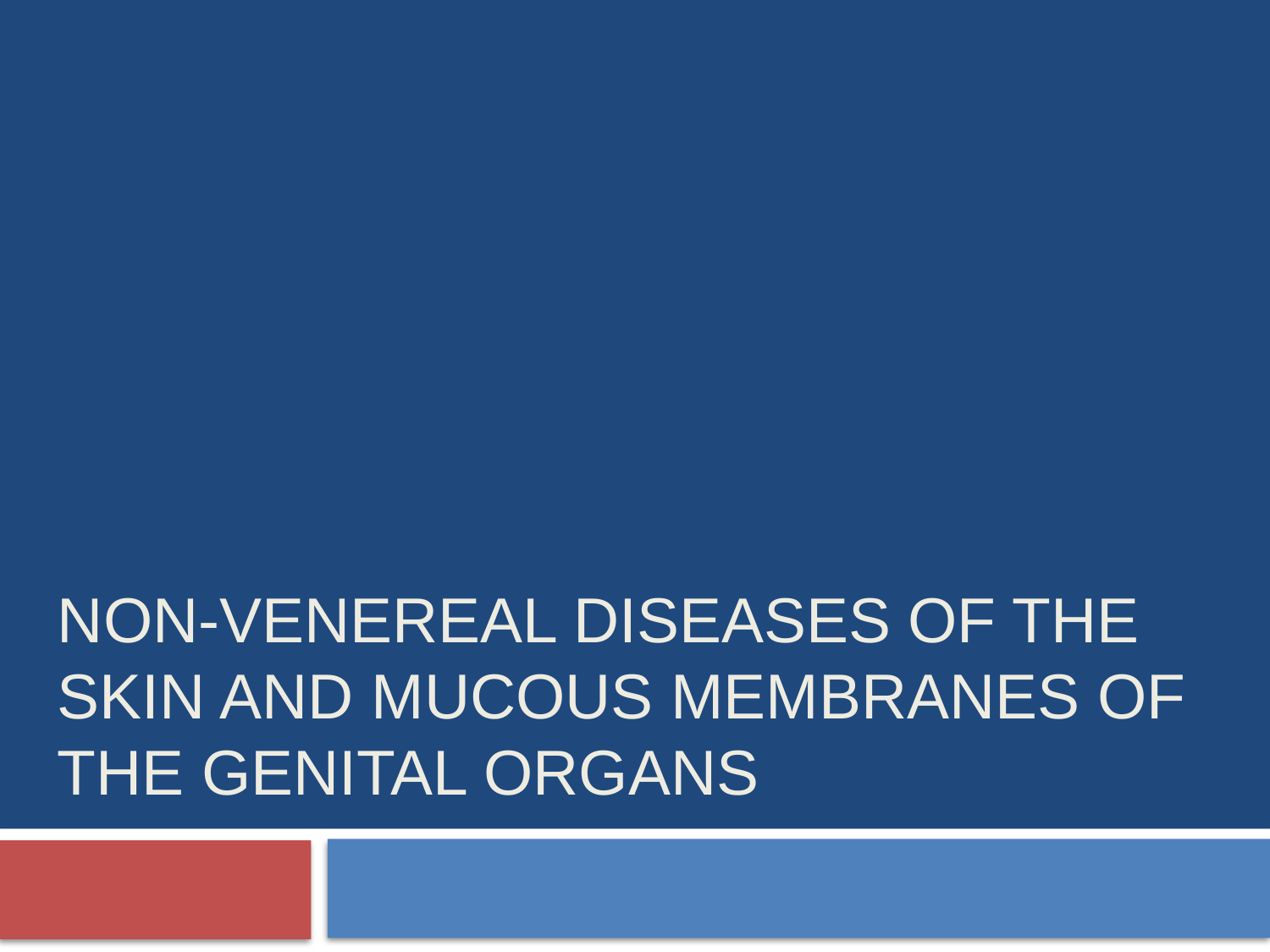

# Non-venereal diseases of the skin and mucous membranes of the genital organs